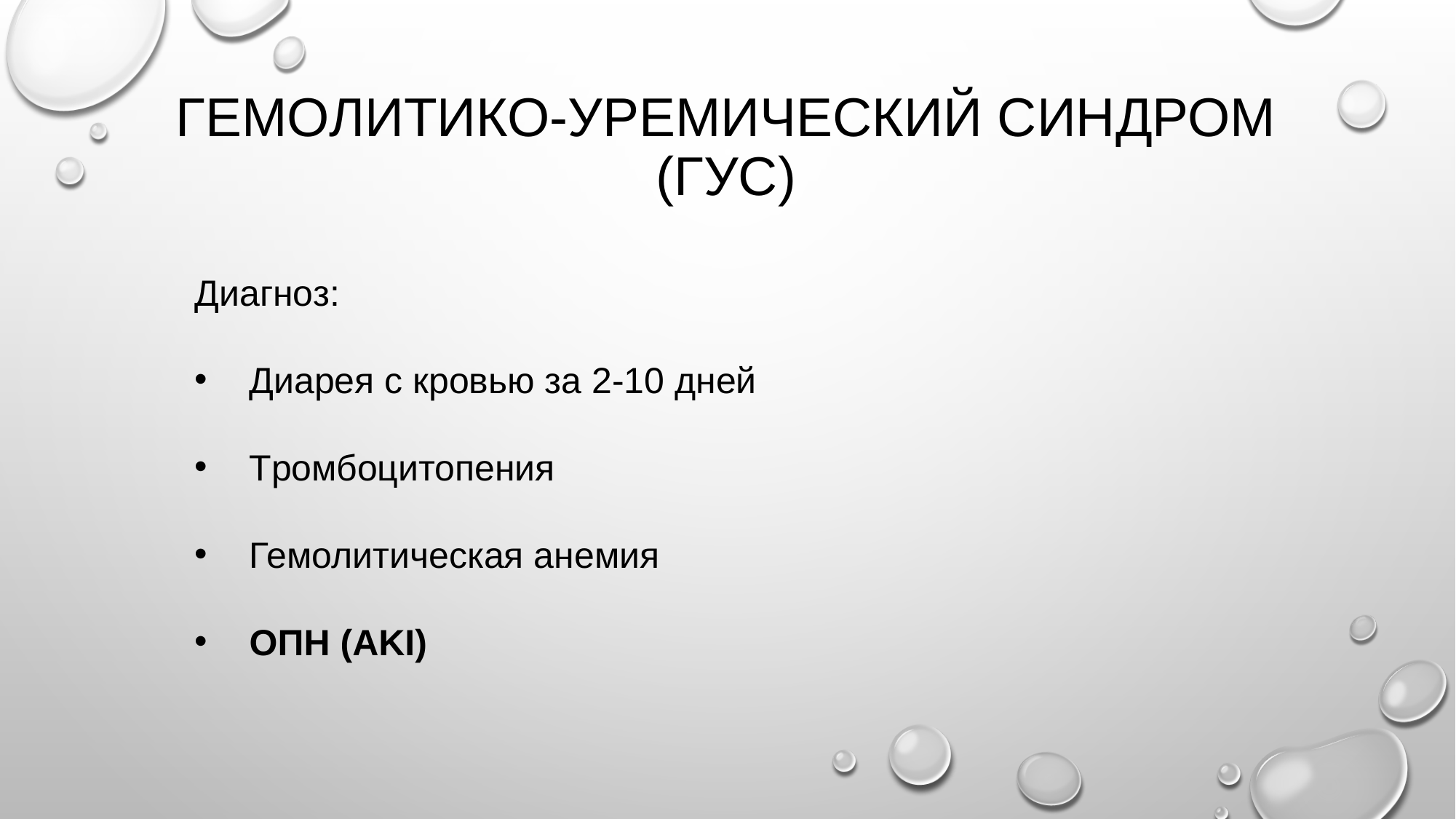

# Гемолитико-уремический синдром (ГУС)
Диагноз:

Диарея с кровью за 2-10 дней

Tромбоцитопения

Гемолитическая анемия

ОПН (AKI)